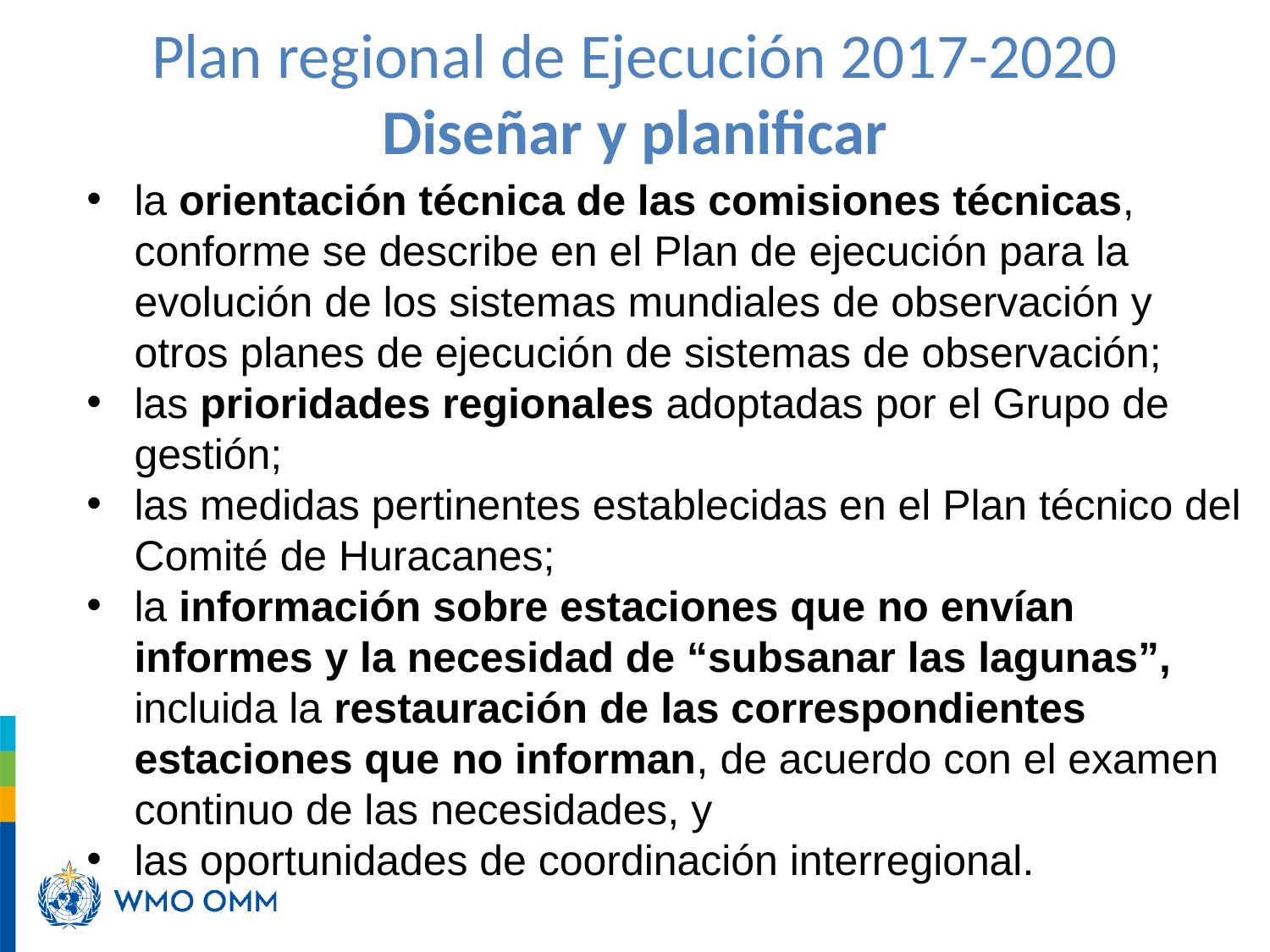

# Plan regional de Ejecución 2017-2020 Diseñar y planificar
la orientación técnica de las comisiones técnicas, conforme se describe en el Plan de ejecución para la evolución de los sistemas mundiales de observación y otros planes de ejecución de sistemas de observación;
las prioridades regionales adoptadas por el Grupo de gestión;
las medidas pertinentes establecidas en el Plan técnico del Comité de Huracanes;
la información sobre estaciones que no envían informes y la necesidad de “subsanar las lagunas”, incluida la restauración de las correspondientes estaciones que no informan, de acuerdo con el examen continuo de las necesidades, y
las oportunidades de coordinación interregional.